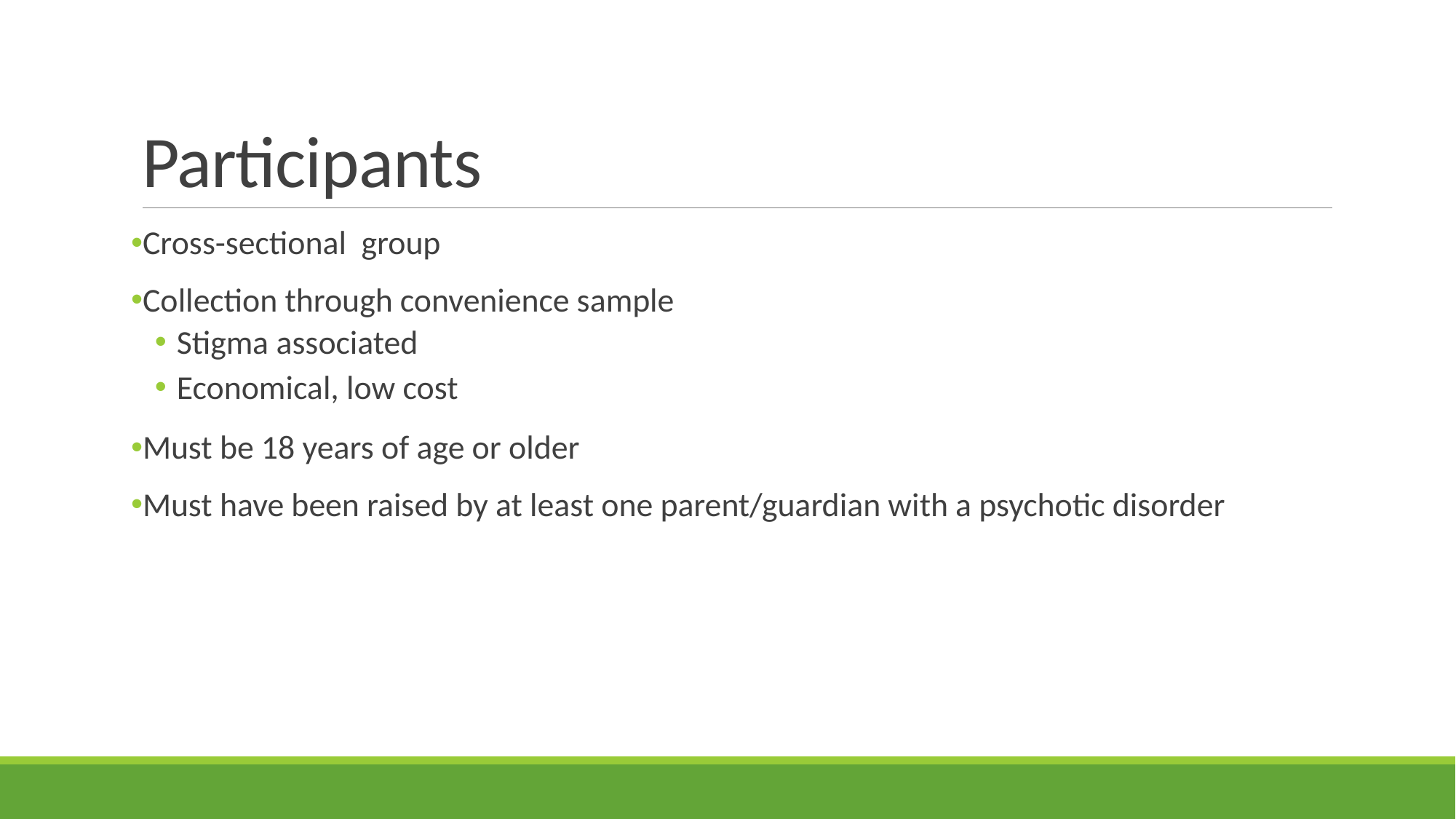

# Participants
Cross-sectional  group
Collection through convenience sample
Stigma associated
Economical, low cost
Must be 18 years of age or older
Must have been raised by at least one parent/guardian with a psychotic disorder